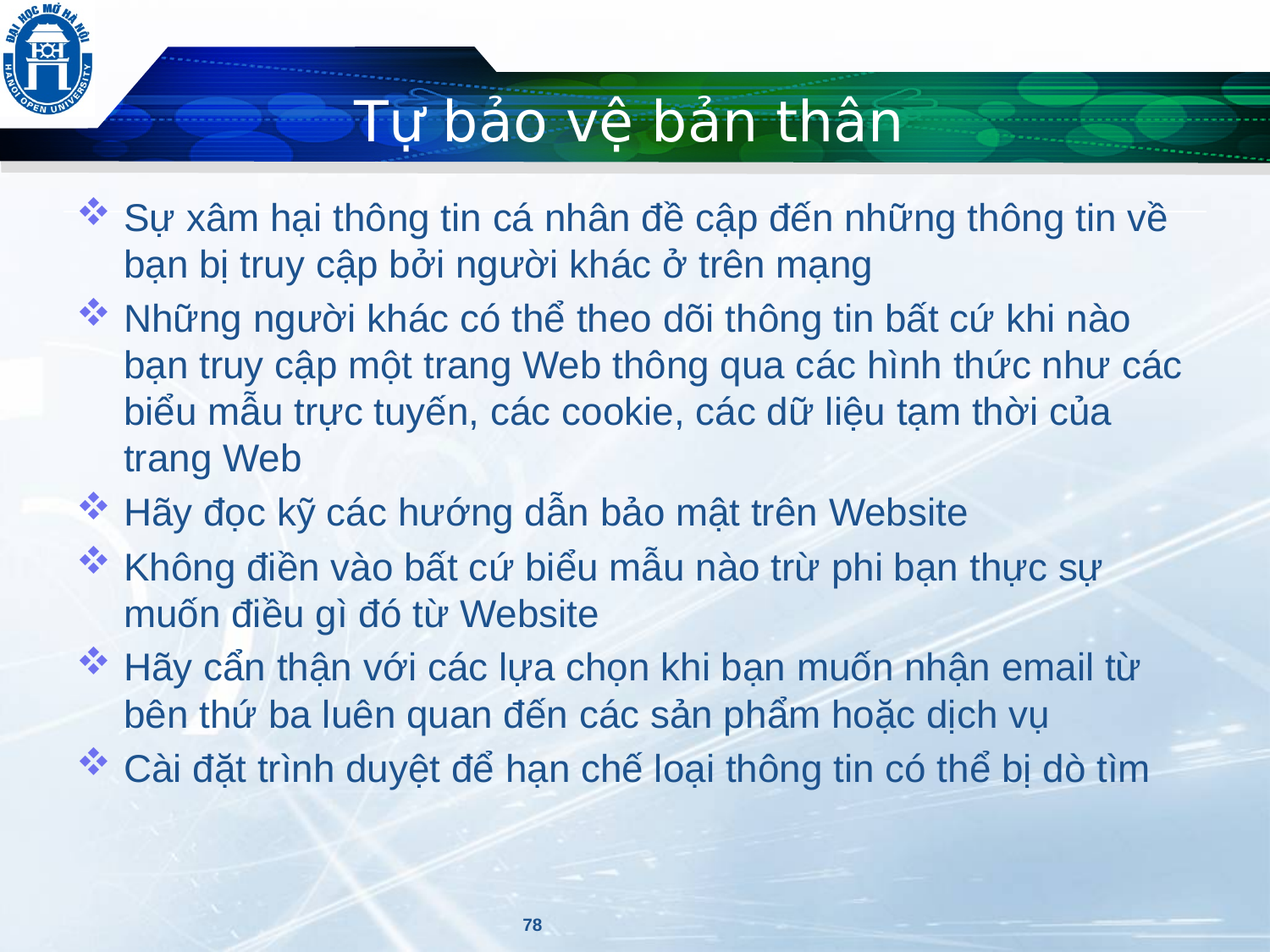

# Tự bảo vệ bản thân
Sự xâm hại thông tin cá nhân đề cập đến những thông tin về bạn bị truy cập bởi người khác ở trên mạng
Những người khác có thể theo dõi thông tin bất cứ khi nào bạn truy cập một trang Web thông qua các hình thức như các biểu mẫu trực tuyến, các cookie, các dữ liệu tạm thời của trang Web
Hãy đọc kỹ các hướng dẫn bảo mật trên Website
Không điền vào bất cứ biểu mẫu nào trừ phi bạn thực sự muốn điều gì đó từ Website
Hãy cẩn thận với các lựa chọn khi bạn muốn nhận email từ bên thứ ba luên quan đến các sản phẩm hoặc dịch vụ
Cài đặt trình duyệt để hạn chế loại thông tin có thể bị dò tìm
78